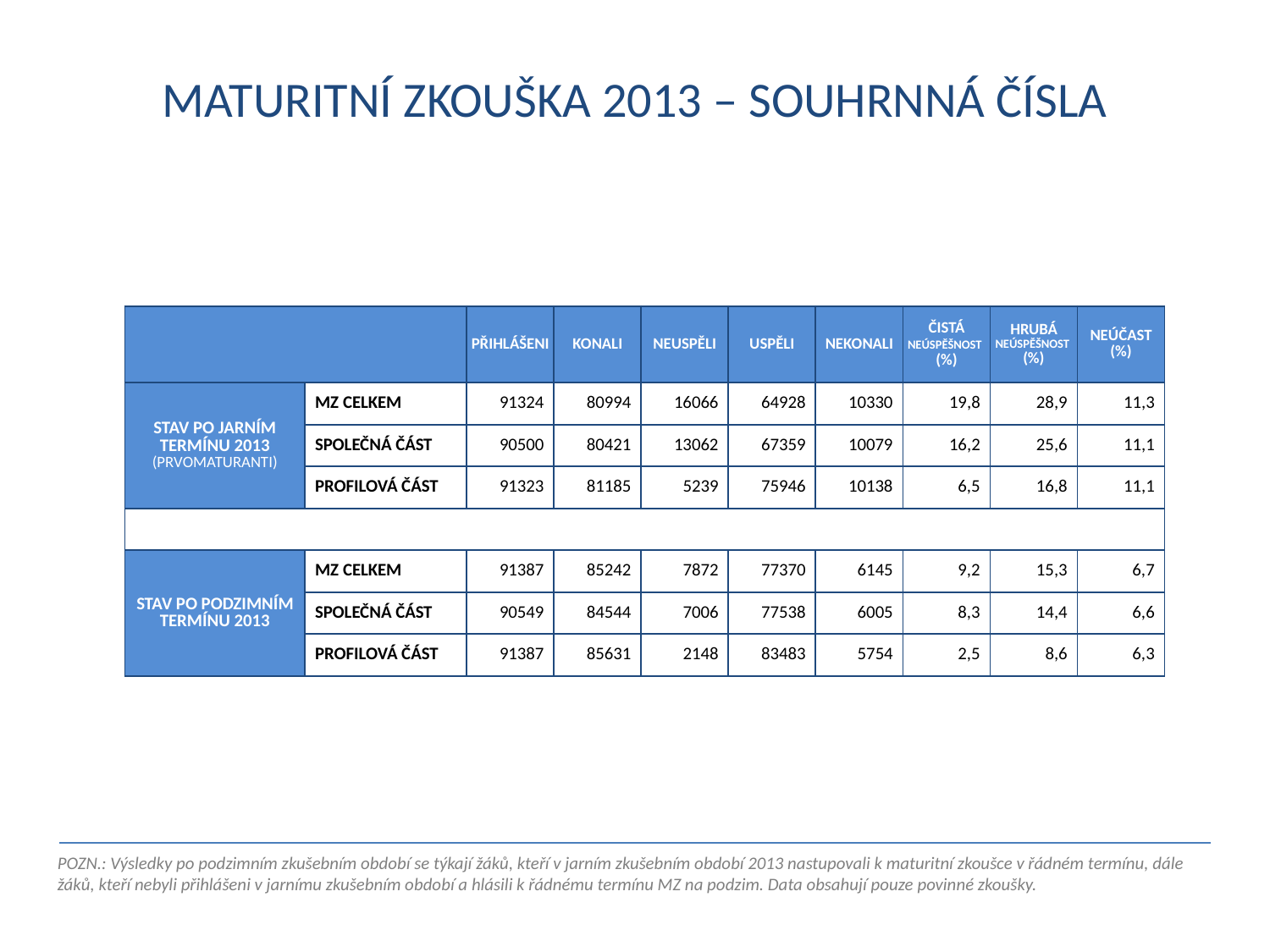

# MATURITNÍ ZKOUŠKA 2013 – SOUHRNNÁ ČÍSLA
|  |  | PŘIHLÁŠENI | KONALI | NEUSPĚLI | USPĚLI | NEKONALI | ČISTÁ NEÚSPĚŠNOST (%) | HRUBÁ NEÚSPĚŠNOST (%) | NEÚČAST (%) |
| --- | --- | --- | --- | --- | --- | --- | --- | --- | --- |
| STAV PO JARNÍM TERMÍNU 2013 (PRVOMATURANTI) | MZ CELKEM | 91324 | 80994 | 16066 | 64928 | 10330 | 19,8 | 28,9 | 11,3 |
|  | SPOLEČNÁ ČÁST | 90500 | 80421 | 13062 | 67359 | 10079 | 16,2 | 25,6 | 11,1 |
|  | PROFILOVÁ ČÁST | 91323 | 81185 | 5239 | 75946 | 10138 | 6,5 | 16,8 | 11,1 |
|  |  |  |  |  |  |  |  |  |  |
| STAV PO PODZIMNÍM TERMÍNU 2013 | MZ CELKEM | 91387 | 85242 | 7872 | 77370 | 6145 | 9,2 | 15,3 | 6,7 |
|  | SPOLEČNÁ ČÁST | 90549 | 84544 | 7006 | 77538 | 6005 | 8,3 | 14,4 | 6,6 |
|  | PROFILOVÁ ČÁST | 91387 | 85631 | 2148 | 83483 | 5754 | 2,5 | 8,6 | 6,3 |
POZN.: Výsledky po podzimním zkušebním období se týkají žáků, kteří v jarním zkušebním období 2013 nastupovali k maturitní zkoušce v řádném termínu, dále žáků, kteří nebyli přihlášeni v jarnímu zkušebním období a hlásili k řádnému termínu MZ na podzim. Data obsahují pouze povinné zkoušky.